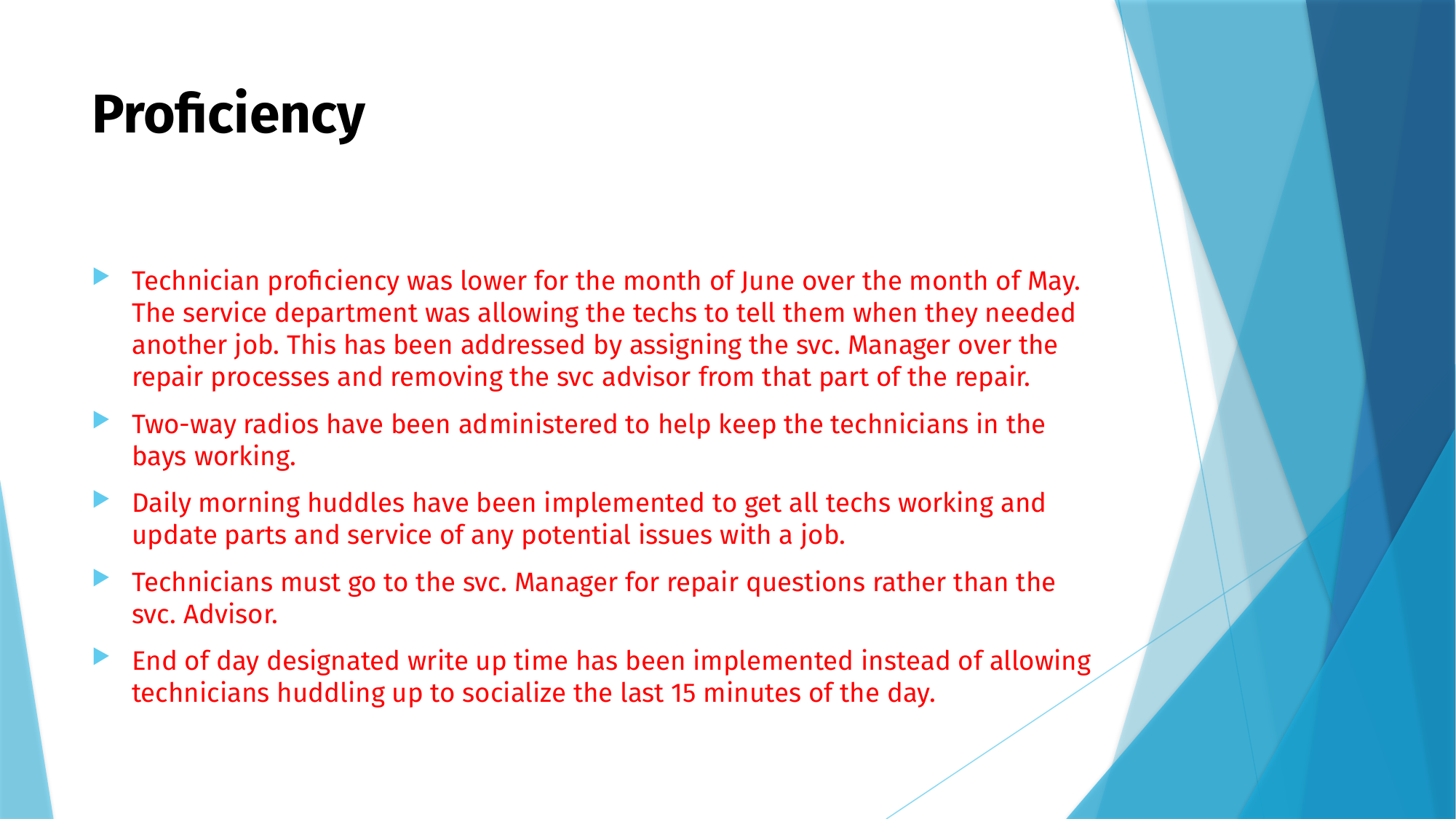

# Proficiency
Technician proficiency was lower for the month of June over the month of May. The service department was allowing the techs to tell them when they needed another job. This has been addressed by assigning the svc. Manager over the repair processes and removing the svc advisor from that part of the repair.
Two-way radios have been administered to help keep the technicians in the bays working.
Daily morning huddles have been implemented to get all techs working and update parts and service of any potential issues with a job.
Technicians must go to the svc. Manager for repair questions rather than the svc. Advisor.
End of day designated write up time has been implemented instead of allowing technicians huddling up to socialize the last 15 minutes of the day.